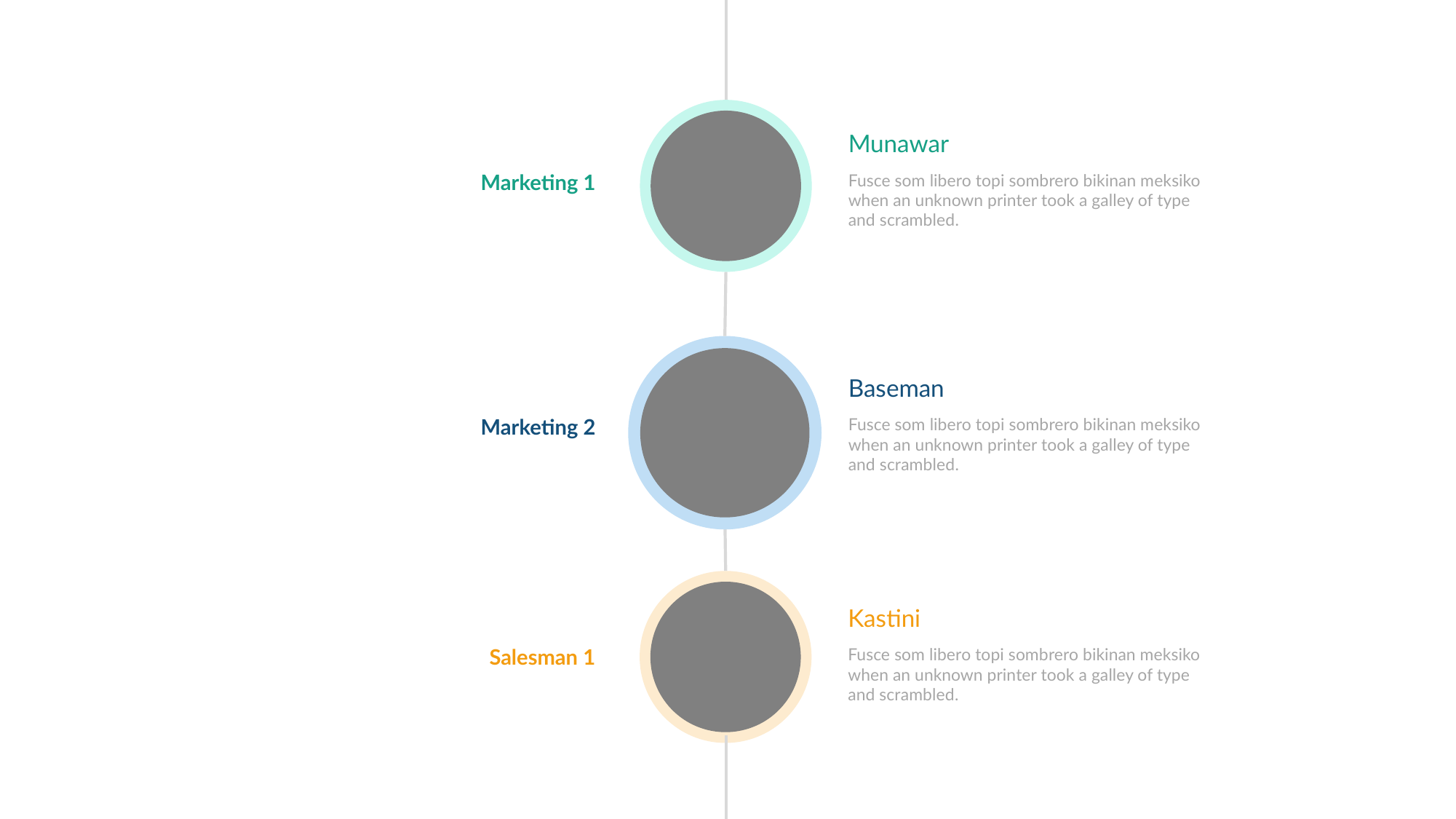

Munawar
Fusce som libero topi sombrero bikinan meksiko when an unknown printer took a galley of type and scrambled.
Marketing 1

Baseman
Fusce som libero topi sombrero bikinan meksiko when an unknown printer took a galley of type and scrambled.
Marketing 2

Kastini
Fusce som libero topi sombrero bikinan meksiko when an unknown printer took a galley of type and scrambled.
Salesman 1